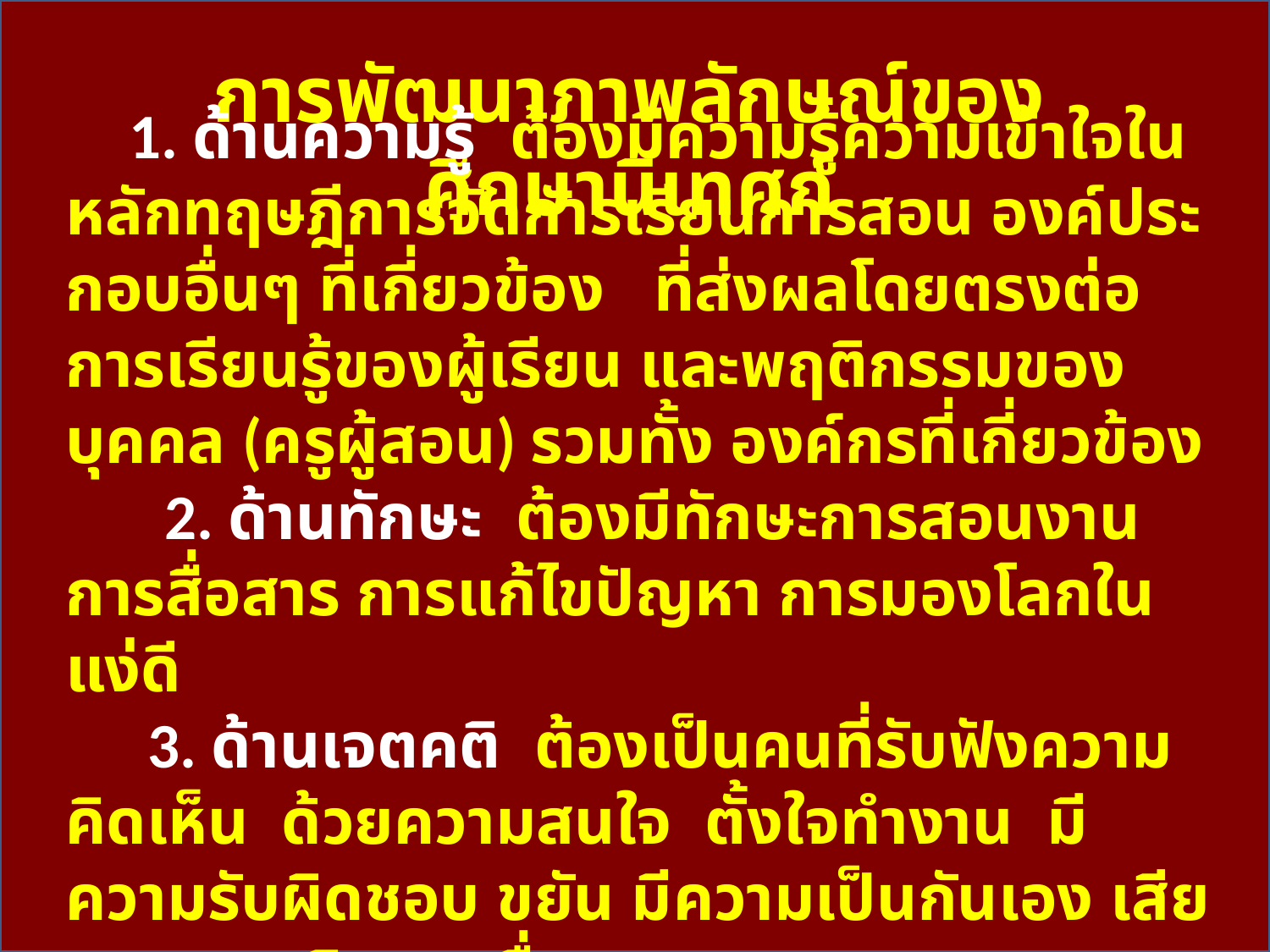

การพัฒนาภาพลักษณ์ของศึกษานิเทศก์

     1. ด้านความรู้  ต้องมีความรู้ความเข้าใจในหลักทฤษฎีการจัดการเรียนการสอน องค์ประกอบอื่นๆ ที่เกี่ยวข้อง   ที่ส่งผลโดยตรงต่อการเรียนรู้ของผู้เรียน และพฤติกรรมของบุคคล (ครูผู้สอน) รวมทั้ง องค์กรที่เกี่ยวข้อง
      2. ด้านทักษะ  ต้องมีทักษะการสอนงาน  การสื่อสาร การแก้ไขปัญหา การมองโลกในแง่ดี
     3. ด้านเจตคติ  ต้องเป็นคนที่รับฟังความคิดเห็น  ด้วยความสนใจ  ตั้งใจทำงาน  มีความรับผิดชอบ ขยัน มีความเป็นกันเอง เสียสละและอุทิศตนเพื่องาน